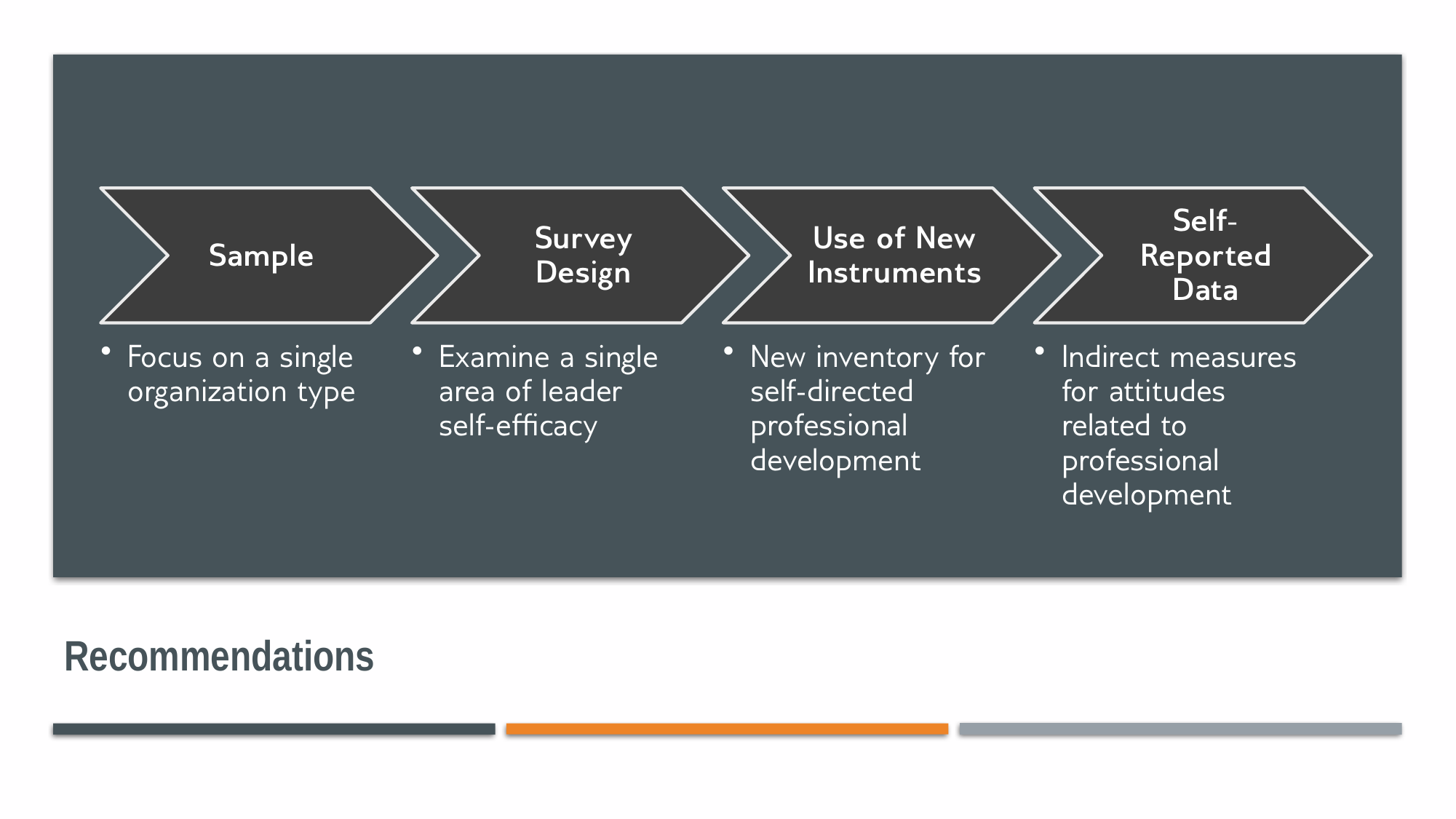

Sample
Focus on a single organization type
Survey Design
Examine a single area of leader self-efficacy
Use of New Instruments
New inventory for self-directed professional development
Self-Reported Data
Indirect measures for attitudes related to  professional development

# Recommendations